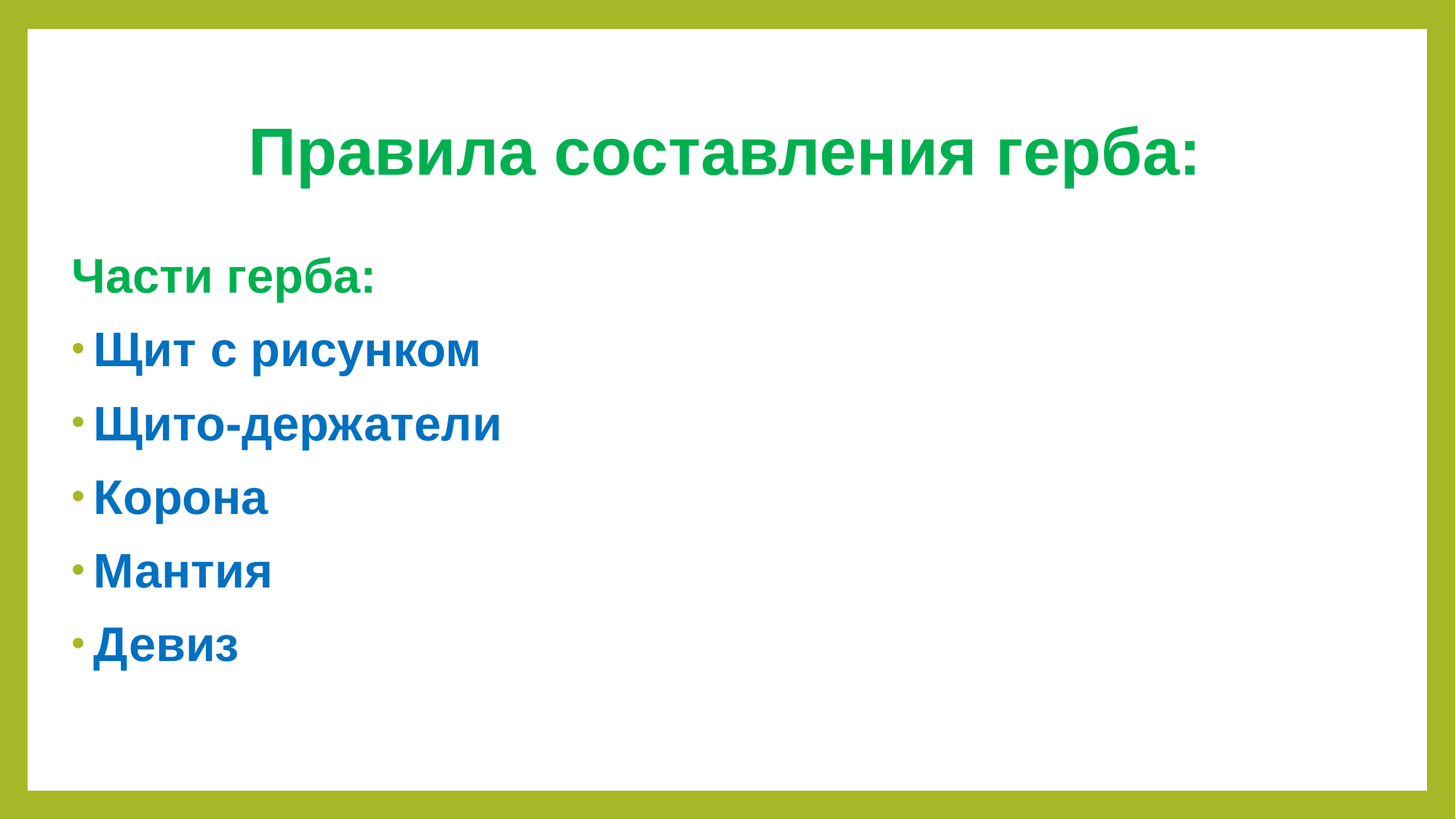

# Правила составления герба:
Части герба:
Щит с рисунком
Щито-держатели
Корона
Мантия
Девиз